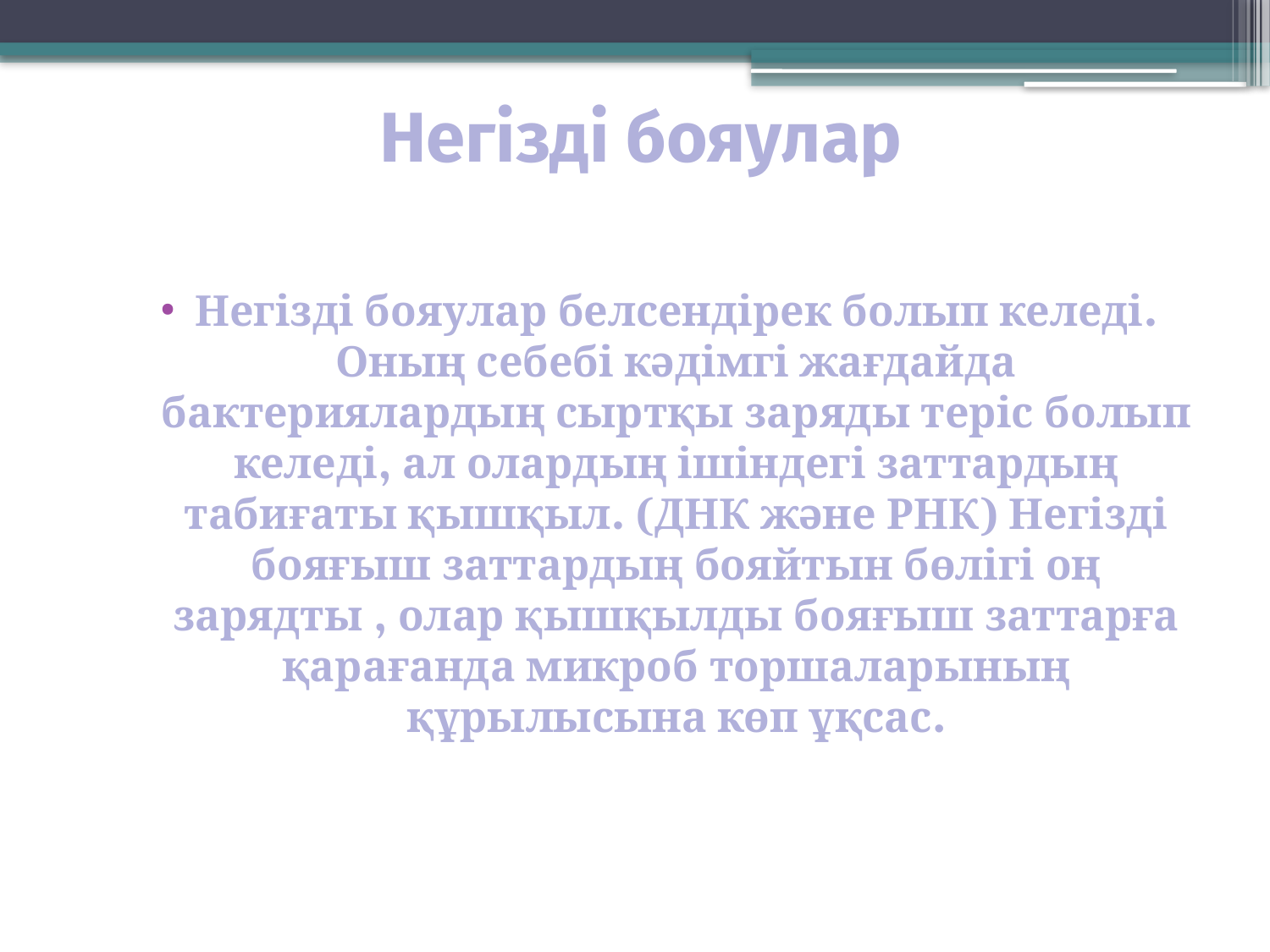

# Негізді бояулар
Негізді бояулар белсендірек болып келеді. Оның себебі кәдімгі жағдайда бактериялардың сыртқы заряды теріс болып келеді, ал олардың ішіндегі заттардың табиғаты қышқыл. (ДНК және РНК) Негізді бояғыш заттардың бояйтын бөлігі оң зарядты , олар қышқылды бояғыш заттарға қарағанда микроб торшаларының құрылысына көп ұқсас.